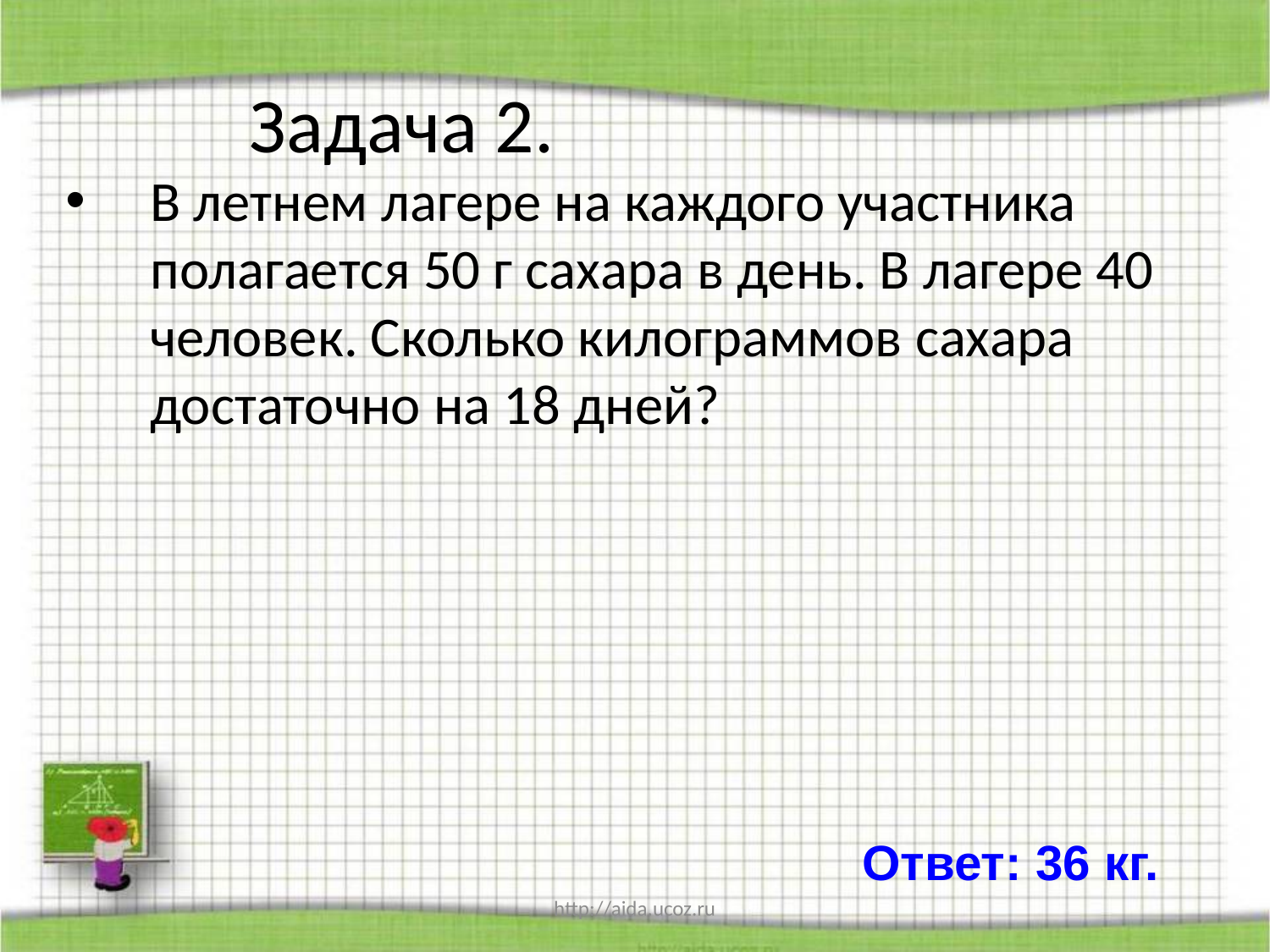

# Задача 2.
В летнем лагере на каждого участника полагается 50 г сахара в день. В лагере 40 человек. Сколько килограммов сахара достаточно на 18 дней?
Ответ: 36 кг.
http://aida.ucoz.ru